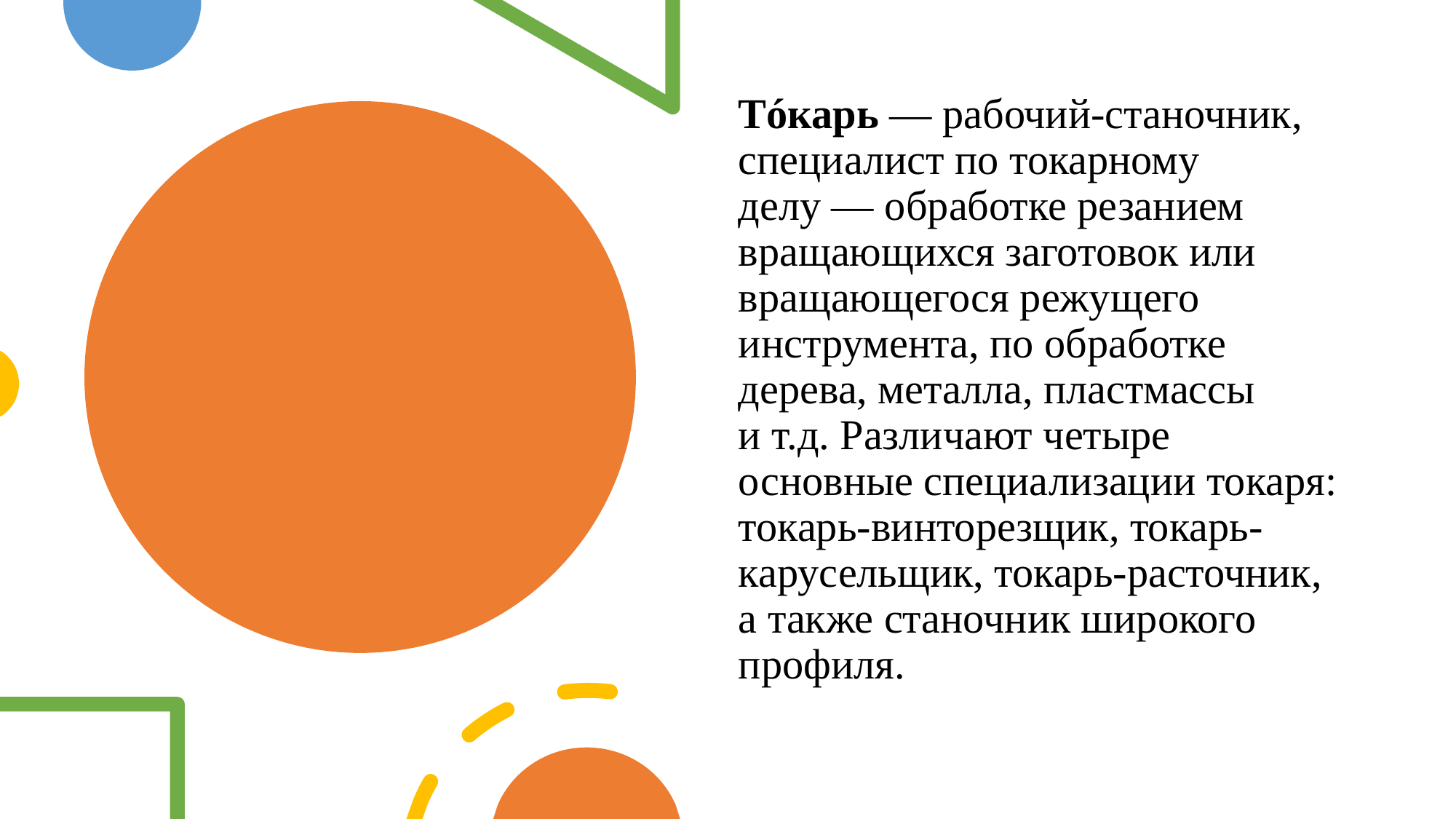

Тóкарь — рабочий-станочник, специалист по токарному делу — обработке резанием вращающихся заготовок или вращающегося режущего инструмента, по обработке дерева, металла, пластмассы и т.д. Различают четыре основные специализации токаря: токарь-винторезщик, токарь-карусельщик, токарь-расточник, а также станочник широкого профиля.